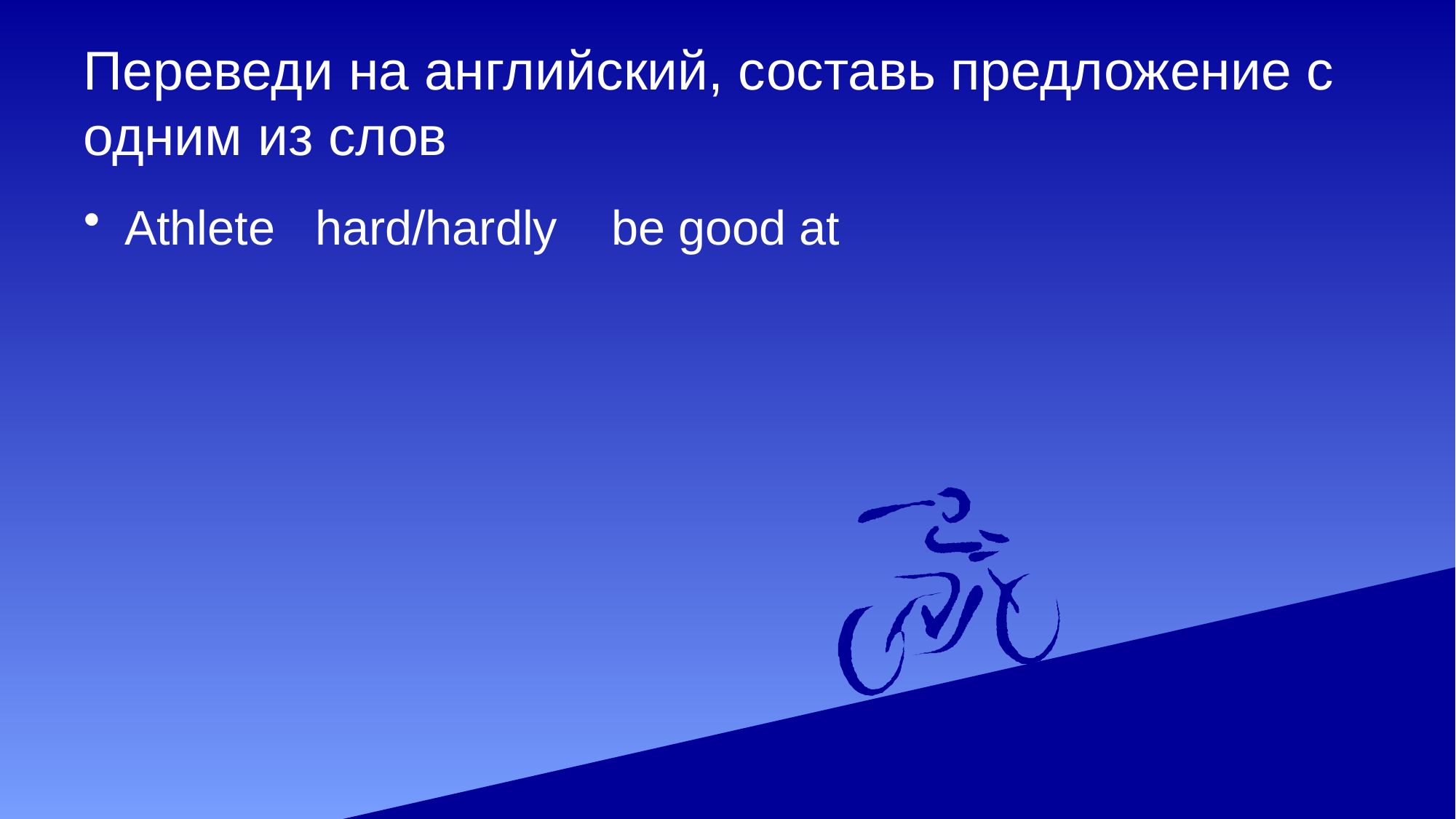

# Переведи на английский, составь предложение с одним из слов
Athlete   hard/hardly    be good at